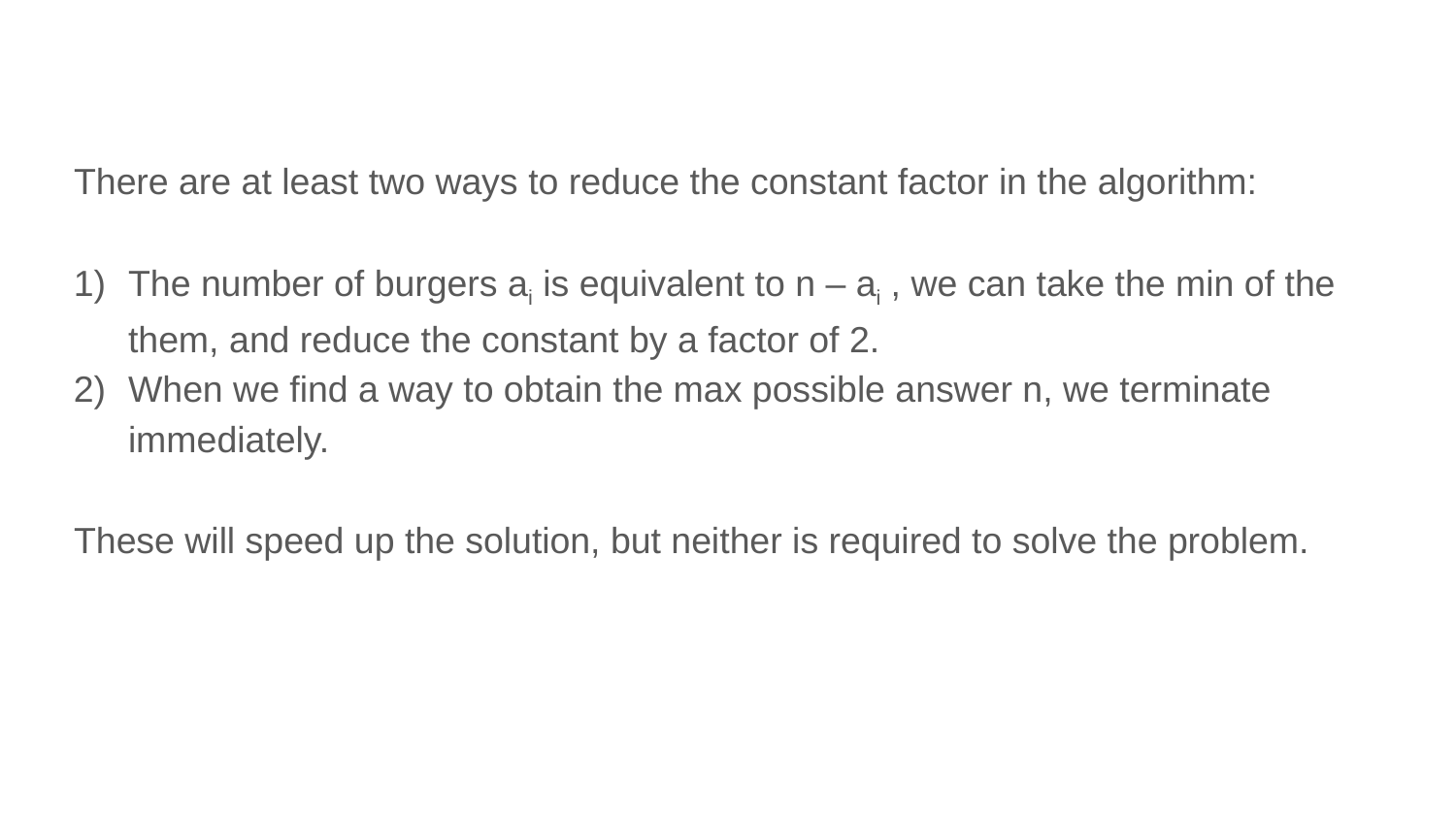

There are at least two ways to reduce the constant factor in the algorithm:

The number of burgers ai is equivalent to n – ai , we can take the min of the them, and reduce the constant by a factor of 2.
When we find a way to obtain the max possible answer n, we terminate immediately.

These will speed up the solution, but neither is required to solve the problem.